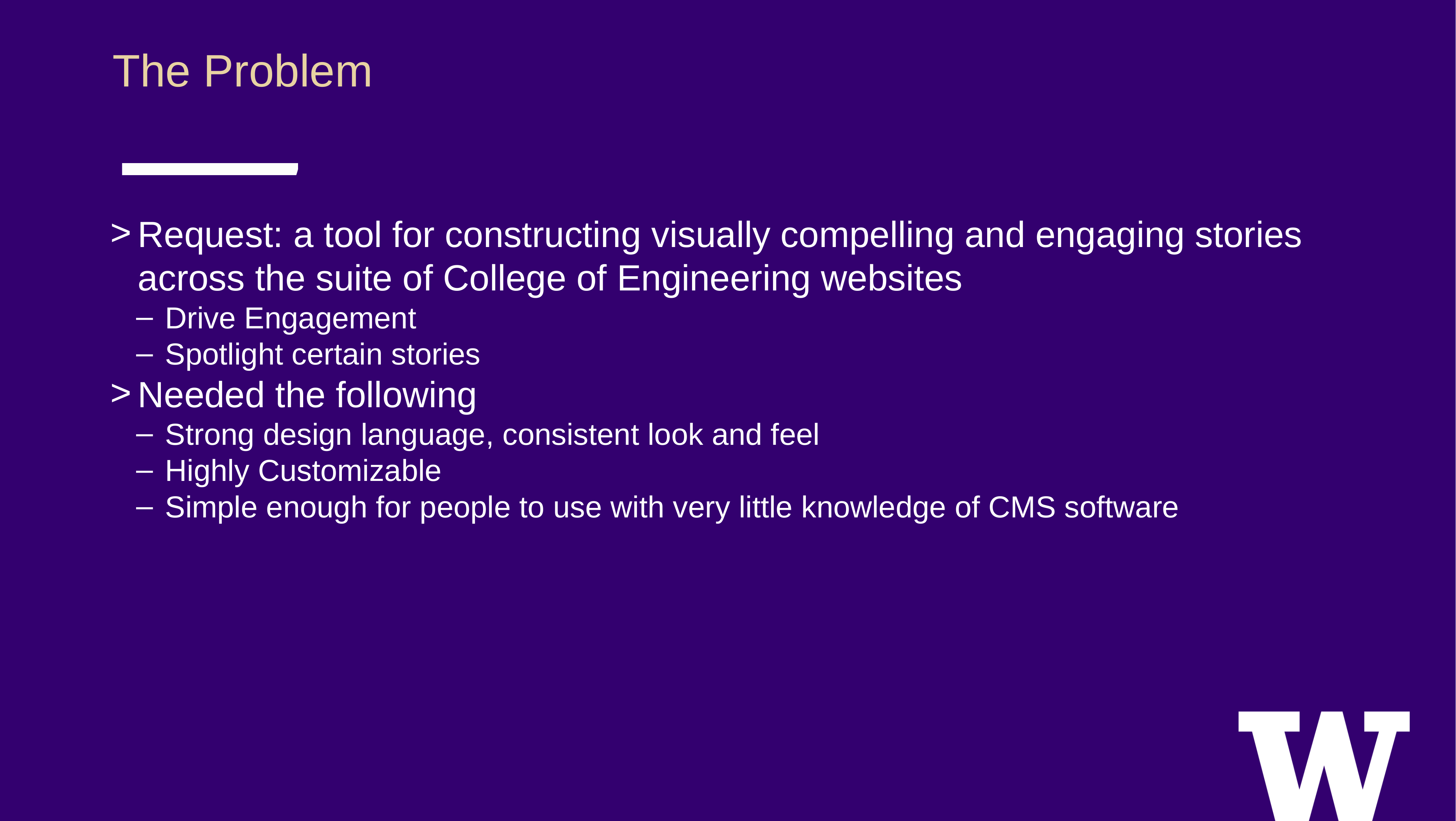

The Problem
Request: a tool for constructing visually compelling and engaging stories across the suite of College of Engineering websites
Drive Engagement
Spotlight certain stories
Needed the following
Strong design language, consistent look and feel
Highly Customizable
Simple enough for people to use with very little knowledge of CMS software